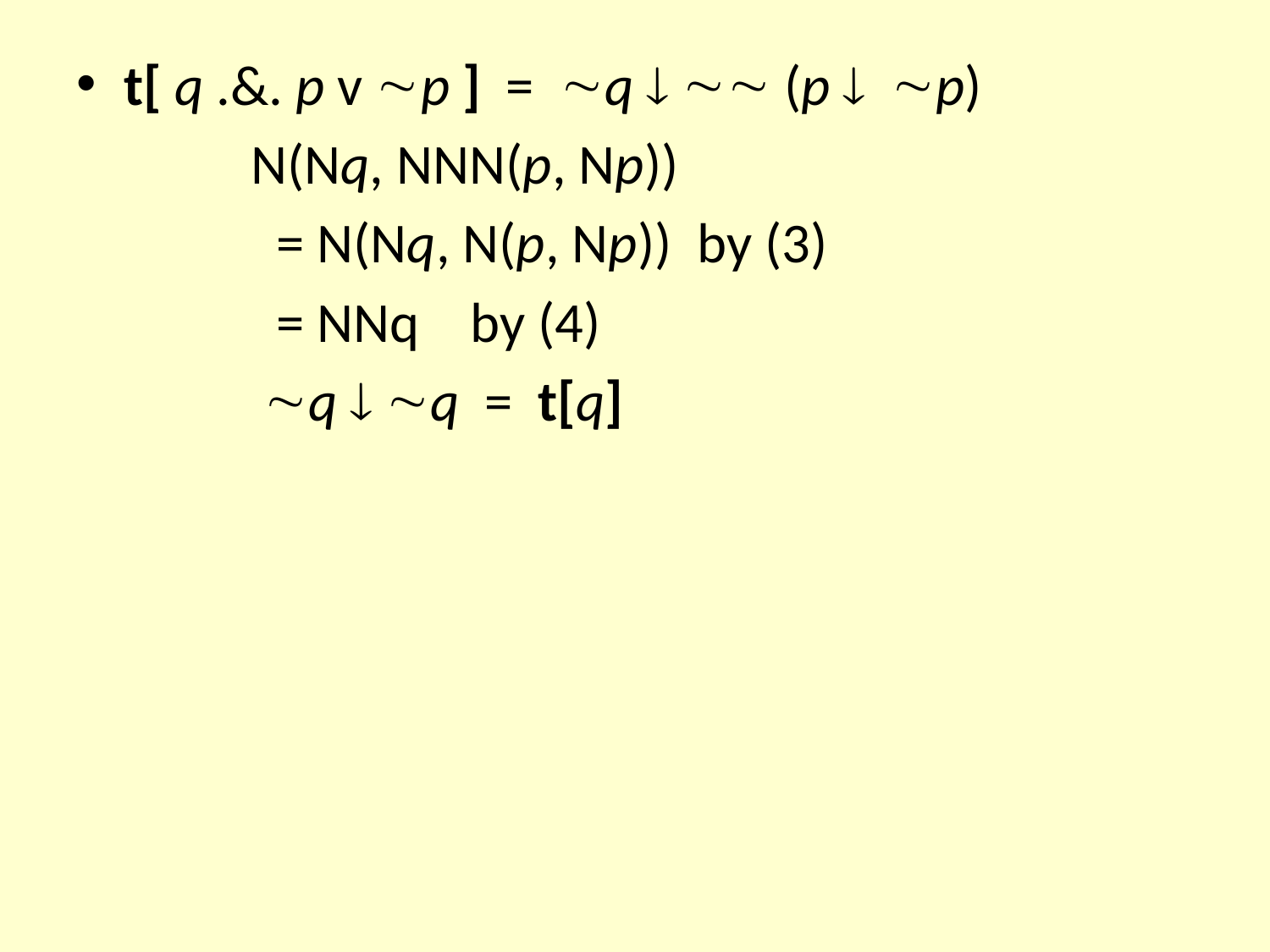

t[ q .&. p v ∼p ]  =  ∼q ↓ ∼∼ (p ↓  ∼p)
		N(Nq, NNN(p, Np))
		  = N(Nq, N(p, Np))  by (3)
		  = NNq    by (4)
		 ∼q ↓ ∼q  =  t[q]